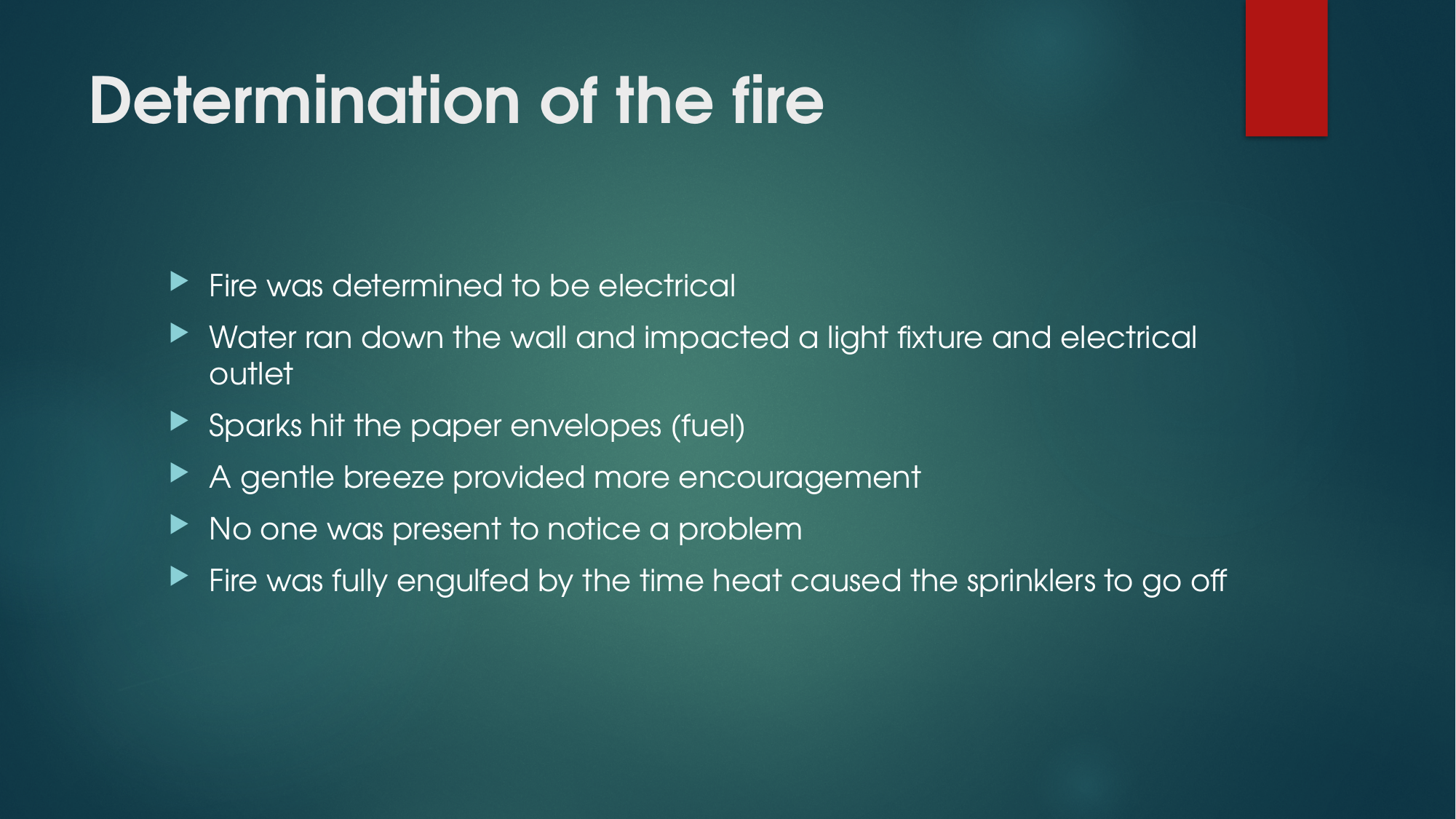

# Determination of the fire
Fire was determined to be electrical
Water ran down the wall and impacted a light fixture and electrical outlet
Sparks hit the paper envelopes (fuel)
A gentle breeze provided more encouragement
No one was present to notice a problem
Fire was fully engulfed by the time heat caused the sprinklers to go off